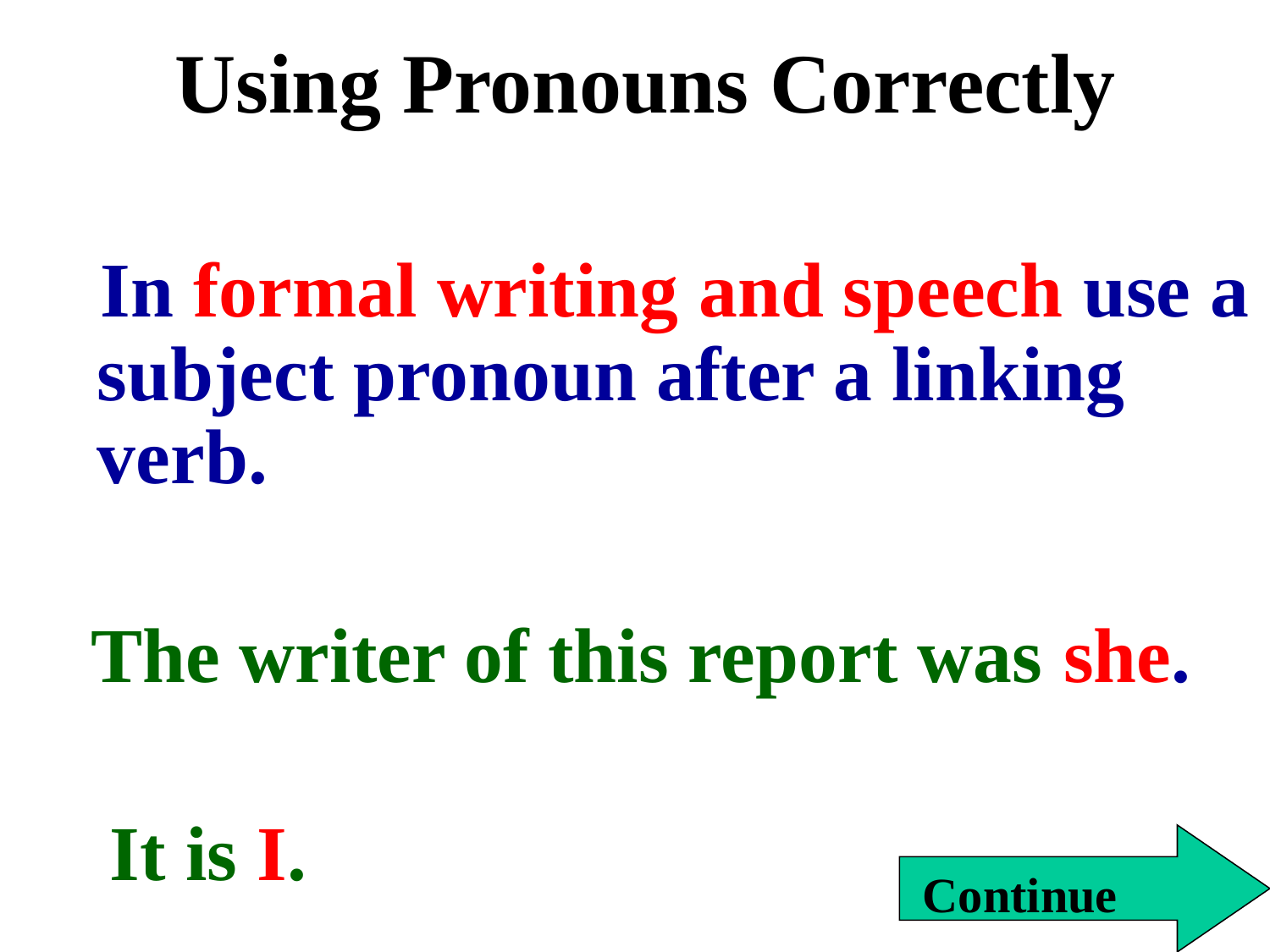

# Using Pronouns Correctly
     In formal writing and speech use a subject pronoun after a linking verb.

    The writer of this report was she.

     It is I.

Continue